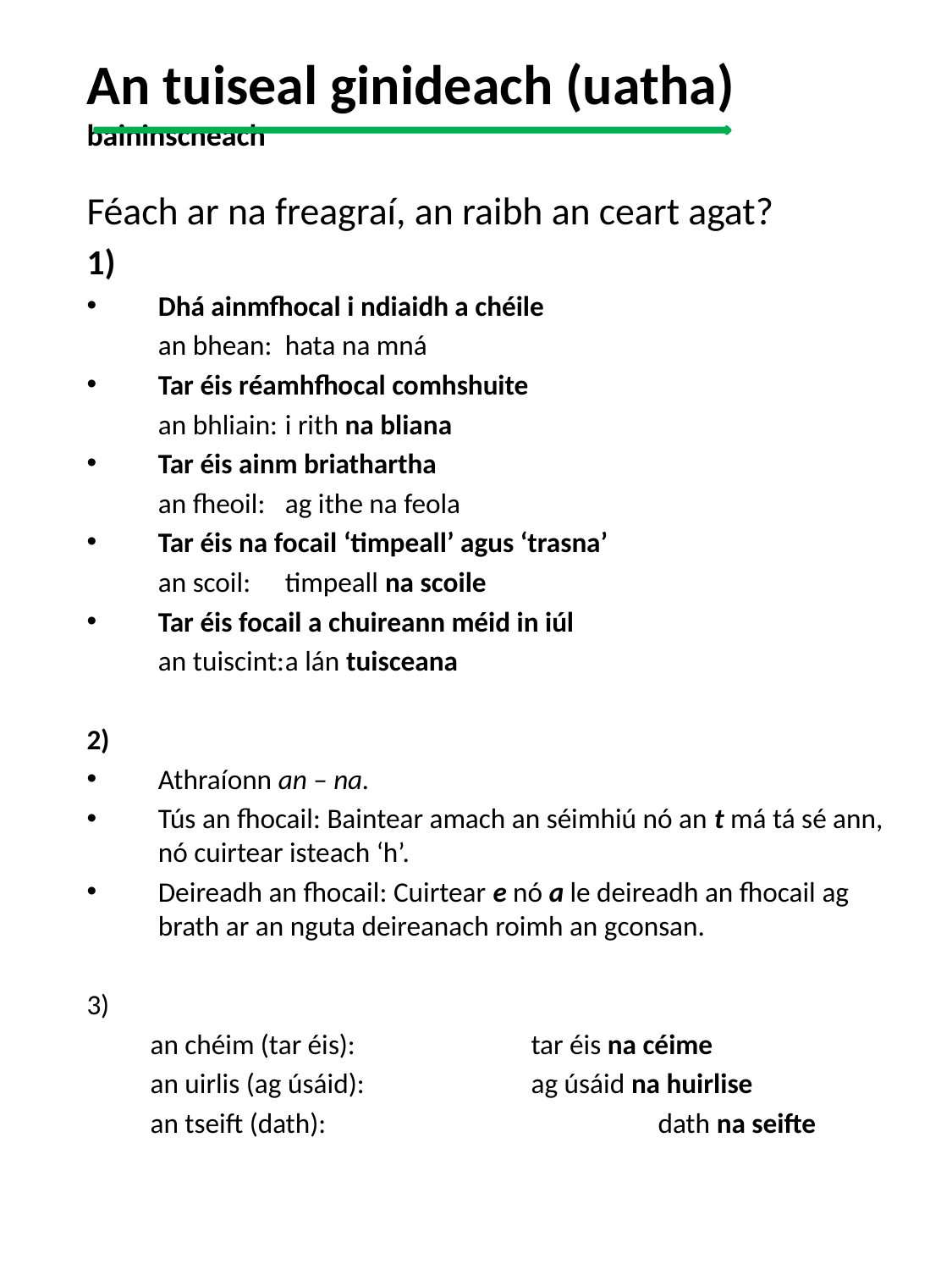

# An tuiseal ginideach (uatha)   baininscneach

Féach ar na freagraí, an raibh an ceart agat?
1)
Dhá ainmfhocal i ndiaidh a chéile
	an bhean:	hata na mná
Tar éis réamhfhocal comhshuite
	an bhliain:	i rith na bliana
Tar éis ainm briathartha
	an fheoil:	ag ithe na feola
Tar éis na focail ‘timpeall’ agus ‘trasna’
	an scoil:	timpeall na scoile
Tar éis focail a chuireann méid in iúl
	an tuiscint:	a lán tuisceana

2)
Athraíonn an – na.
Tús an fhocail: Baintear amach an séimhiú nó an t má tá sé ann, nó cuirtear isteach ‘h’.
Deireadh an fhocail: Cuirtear e nó a le deireadh an fhocail ag brath ar an nguta deireanach roimh an gconsan.

3)
	an chéim (tar éis):		tar éis na céime
	an uirlis (ag úsáid):		ag úsáid na huirlise
	an tseift (dath):			dath na seifte